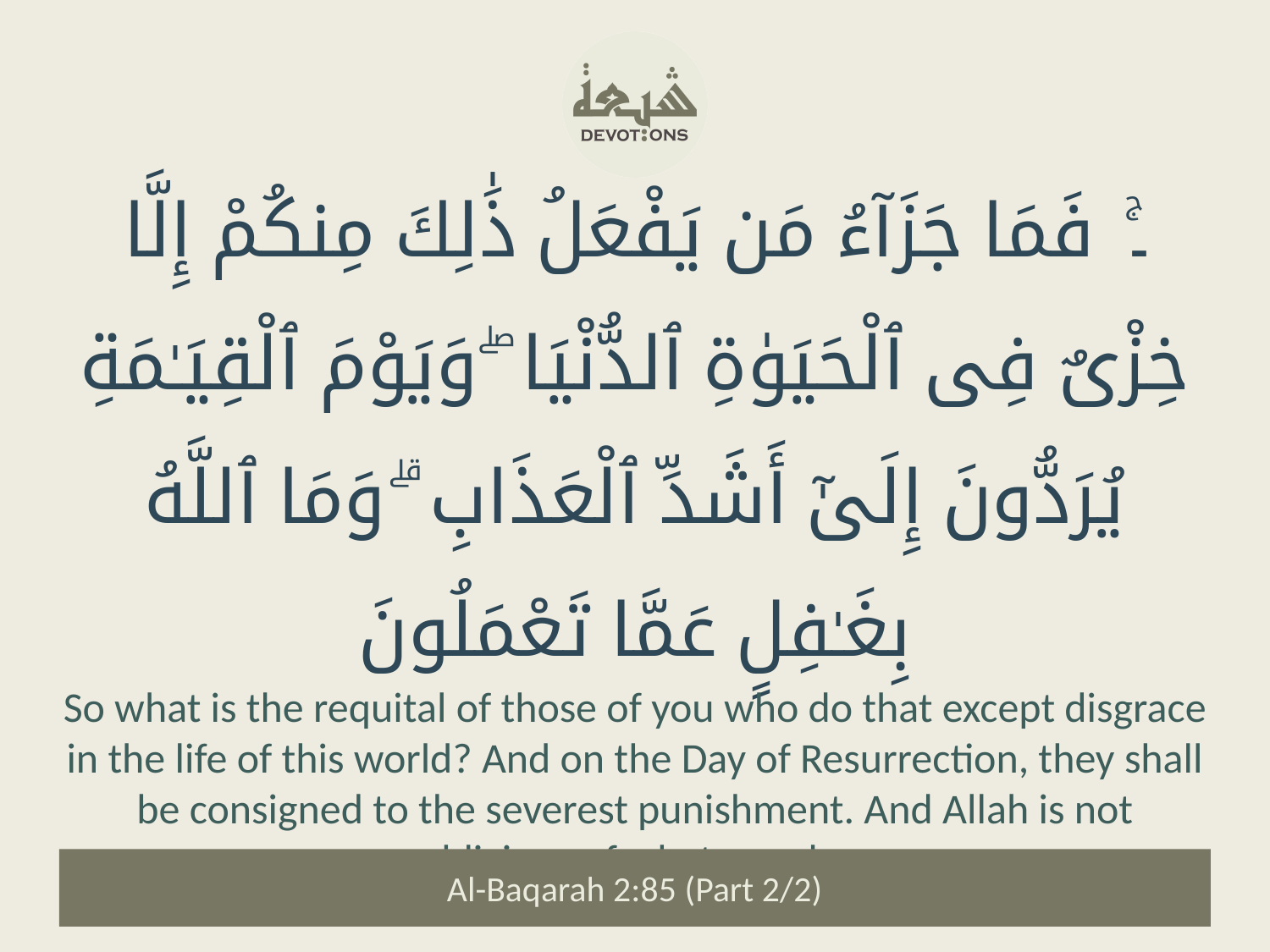

۔ۚ  فَمَا جَزَآءُ مَن يَفْعَلُ ذَٰلِكَ مِنكُمْ إِلَّا خِزْىٌ فِى ٱلْحَيَوٰةِ ٱلدُّنْيَا ۖ وَيَوْمَ ٱلْقِيَـٰمَةِ يُرَدُّونَ إِلَىٰٓ أَشَدِّ ٱلْعَذَابِ ۗ وَمَا ٱللَّهُ بِغَـٰفِلٍ عَمَّا تَعْمَلُونَ
So what is the requital of those of you who do that except disgrace in the life of this world? And on the Day of Resurrection, they shall be consigned to the severest punishment. And Allah is not oblivious of what you do.
Al-Baqarah 2:85 (Part 2/2)